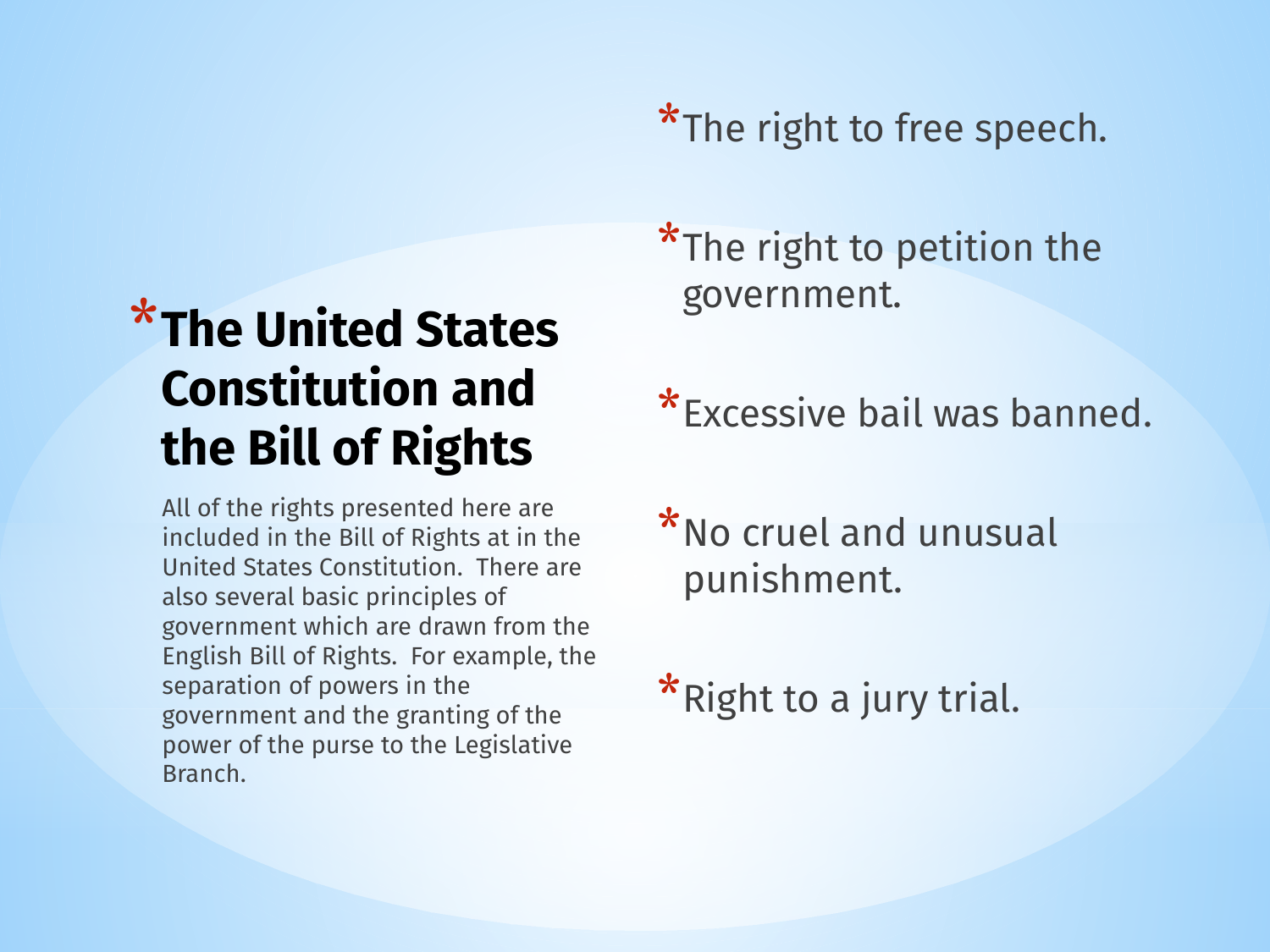

The right to free speech.

The right to petition the government.

Excessive bail was banned.

No cruel and unusual punishment.

Right to a jury trial.

# The United States Constitution and the Bill of Rights
All of the rights presented here are included in the Bill of Rights at in the United States Constitution.  There are also several basic principles of government which are drawn from the English Bill of Rights.  For example, the separation of powers in the government and the granting of the power of the purse to the Legislative Branch.